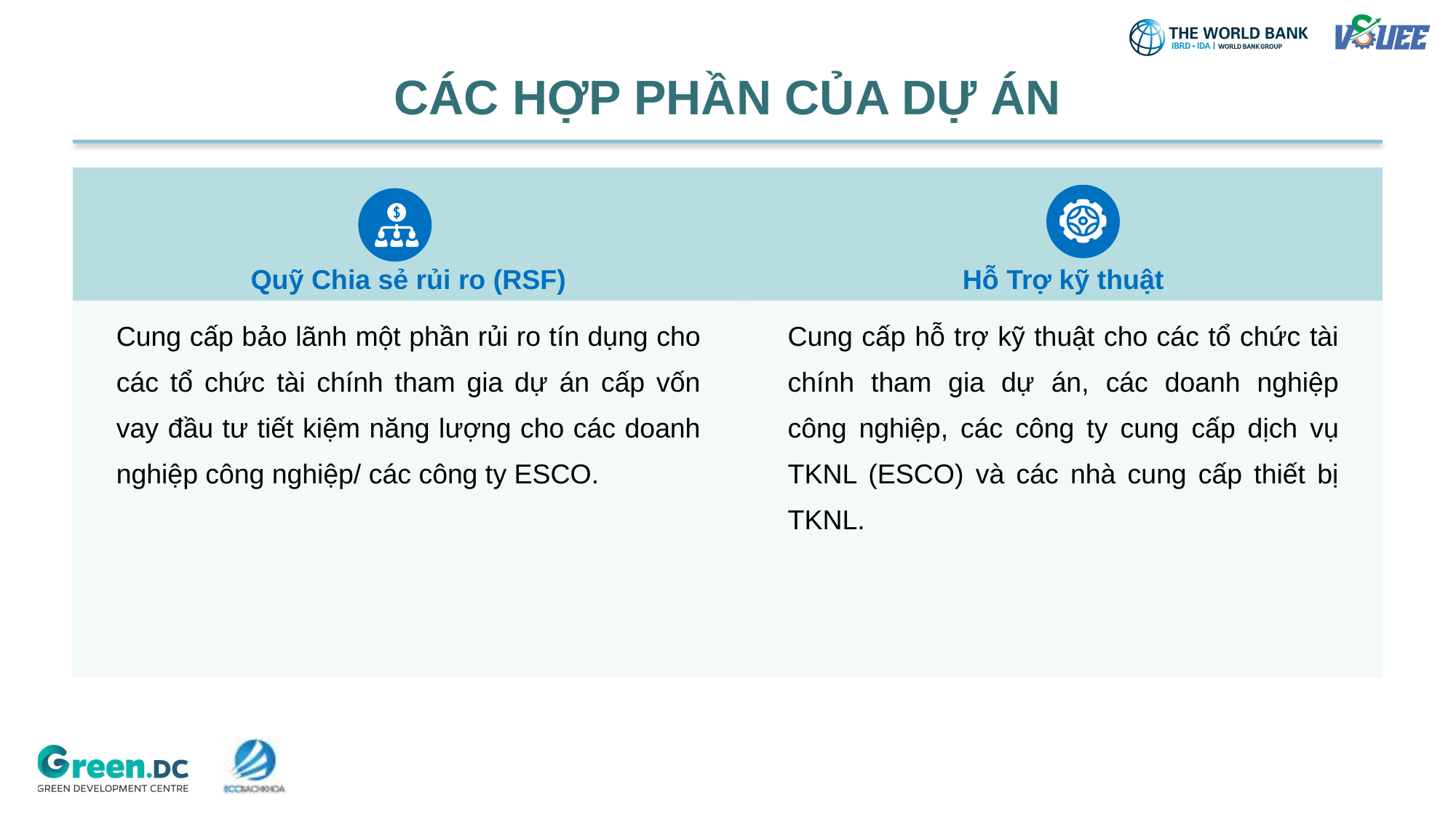

# CÁC HỢP PHẦN CỦA DỰ ÁN
| Quỹ Chia sẻ rủi ro (RSF) | Hỗ Trợ kỹ thuật |
| --- | --- |
| Cung cấp bảo lãnh một phần rủi ro tín dụng cho các tổ chức tài chính tham gia dự án cấp vốn vay đầu tư tiết kiệm năng lượng cho các doanh nghiệp công nghiệp/ các công ty ESCO. | Cung cấp hỗ trợ kỹ thuật cho các tổ chức tài chính tham gia dự án, các doanh nghiệp công nghiệp, các công ty cung cấp dịch vụ TKNL (ESCO) và các nhà cung cấp thiết bị TKNL. |